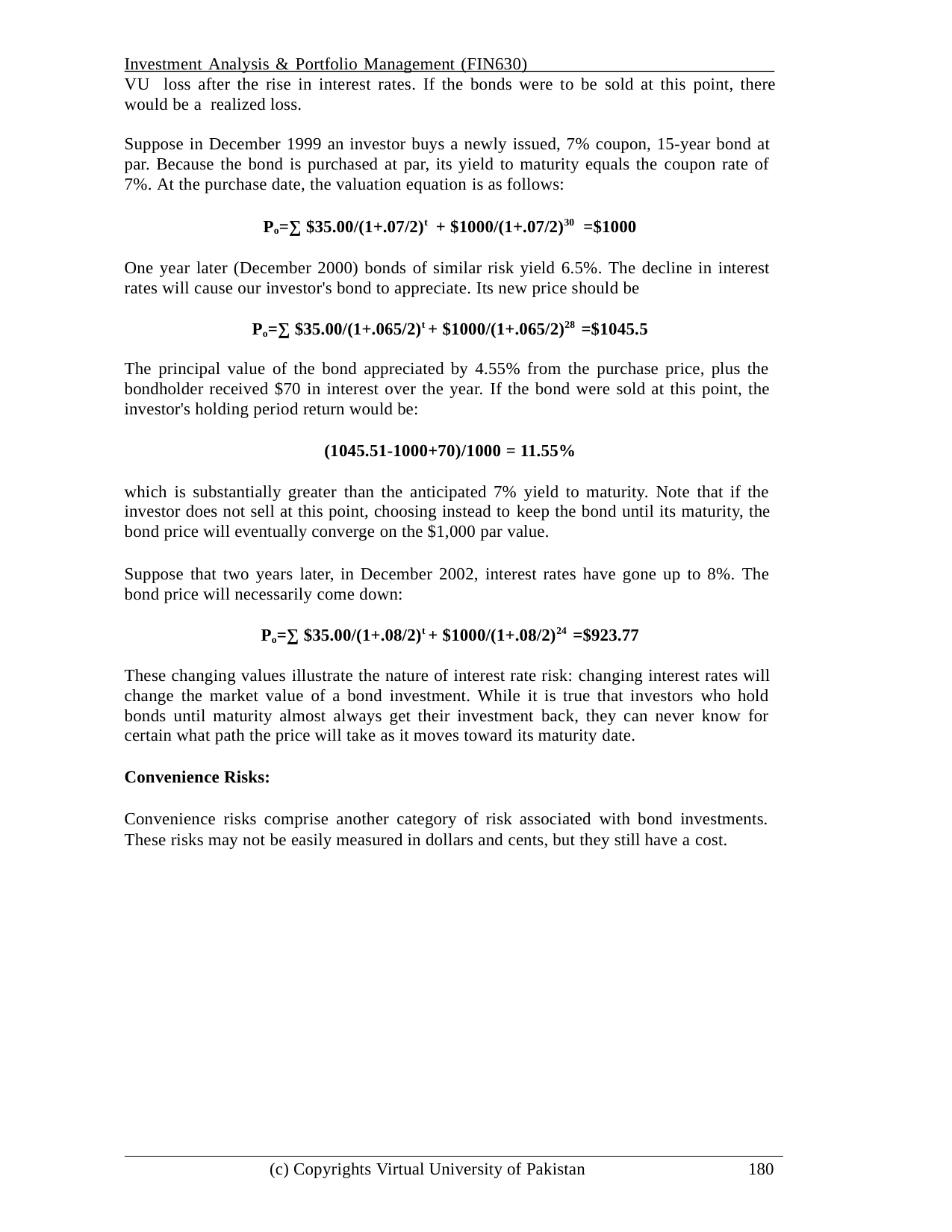

Investment Analysis & Portfolio Management (FIN630)	VU  loss after the rise in interest rates. If the bonds were to be sold at this point, there would be a  realized loss.

Suppose in December 1999 an investor buys a newly issued, 7% coupon, 15-year bond at  par. Because the bond is purchased at par, its yield to maturity equals the coupon rate of  7%. At the purchase date, the valuation equation is as follows:

Po=∑ $35.00/(1+.07/2)t   + $1000/(1+.07/2)30  =$1000
One year later (December 2000) bonds of similar risk yield 6.5%. The decline in interest  rates will cause our investor's bond to appreciate. Its new price should be

Po=∑ $35.00/(1+.065/2)t + $1000/(1+.065/2)28 =$1045.5
The principal value of the bond appreciated by 4.55% from the purchase price, plus the  bondholder received $70 in interest over the year. If the bond were sold at this point, the  investor's holding period return would be:

(1045.51-1000+70)/1000 = 11.55%

which is substantially greater than the anticipated 7% yield to maturity. Note that if the  investor does not sell at this point, choosing instead to keep the bond until its maturity, the  bond price will eventually converge on the $1,000 par value.

Suppose that two years later, in December 2002, interest rates have gone up to 8%. The  bond price will necessarily come down:

Po=∑ $35.00/(1+.08/2)t + $1000/(1+.08/2)24 =$923.77
These changing values illustrate the nature of interest rate risk: changing interest rates will  change the market value of a bond investment. While it is true that investors who hold  bonds until maturity almost always get their investment back, they can never know for  certain what path the price will take as it moves toward its maturity date.

Convenience Risks:

Convenience risks comprise another category of risk associated with bond investments.  These risks may not be easily measured in dollars and cents, but they still have a cost.

(c) Copyrights Virtual University of Pakistan
180